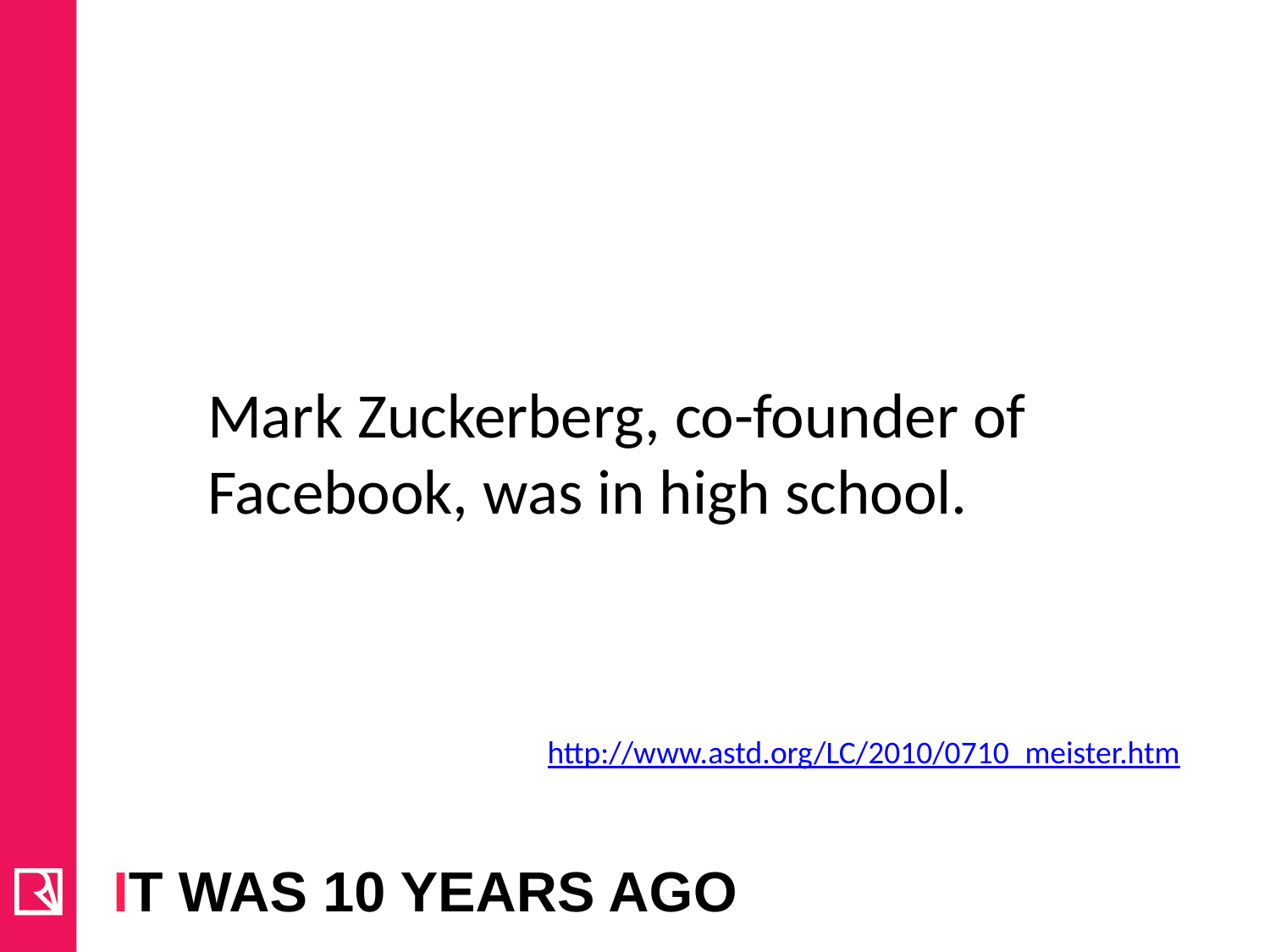

Mark Zuckerberg, co-founder of Facebook, was in high school.
http://www.astd.org/LC/2010/0710_meister.htm
It was 10 years ago